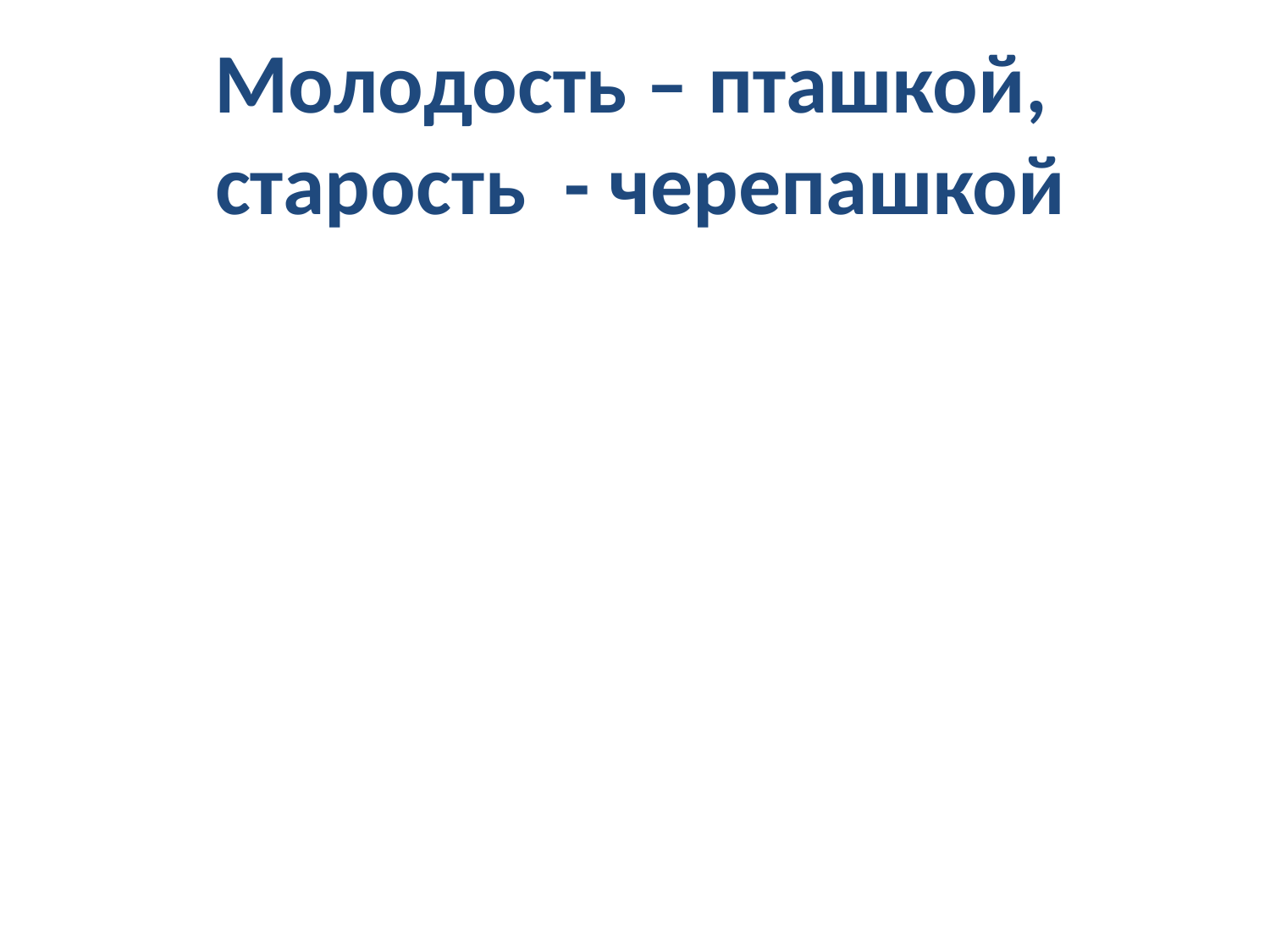

# Молодость – пташкой, старость  - черепашкой